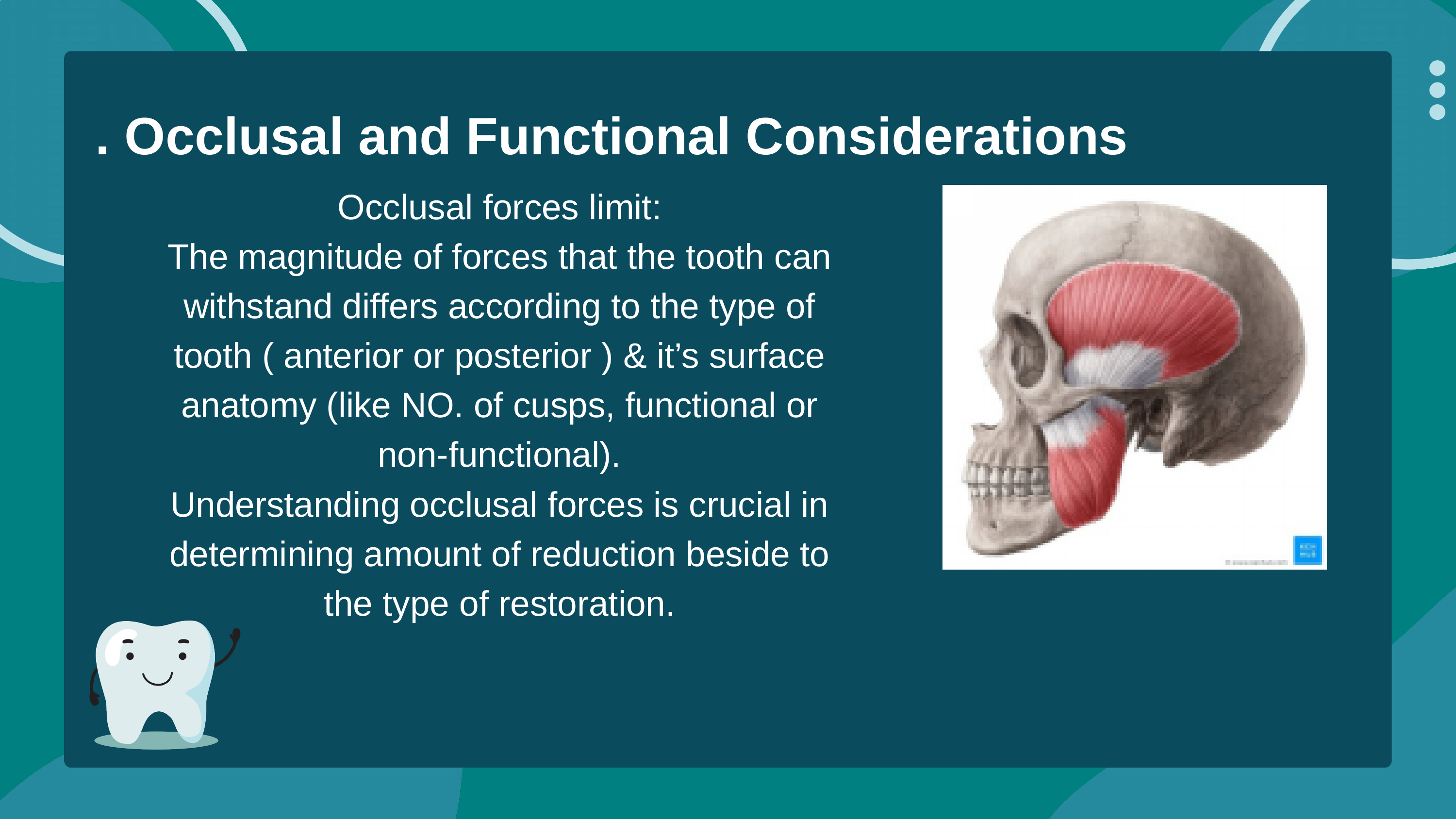

. Occlusal and Functional Considerations

Occlusal forces limit:
The magnitude of forces that the tooth can withstand differs according to the type of tooth ( anterior or posterior ) & it’s surface anatomy (like NO. of cusps, functional or non-functional).
Understanding occlusal forces is crucial in determining amount of reduction beside to the type of restoration.